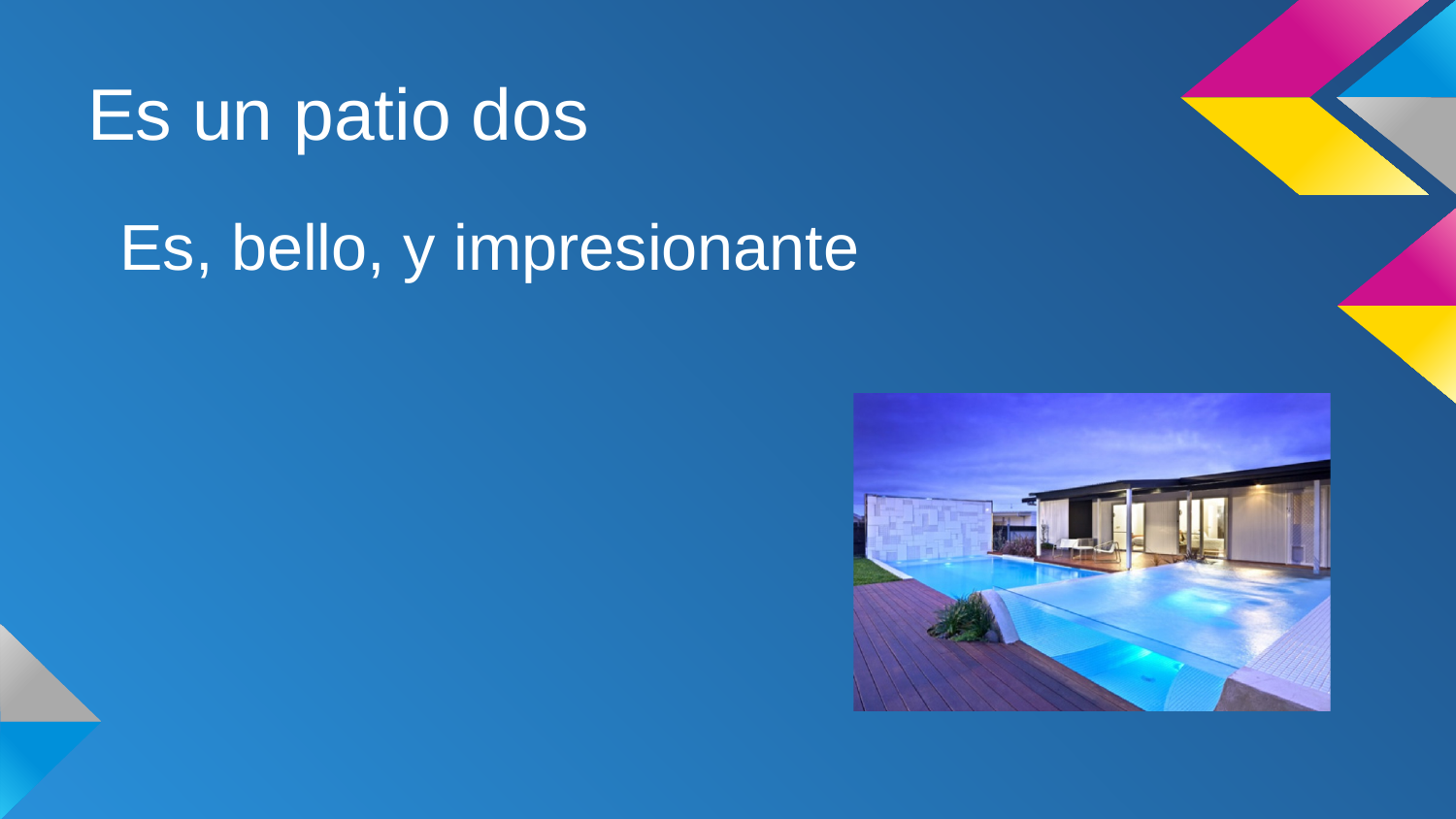

# Es un patio dos
Es, bello, y impresionante